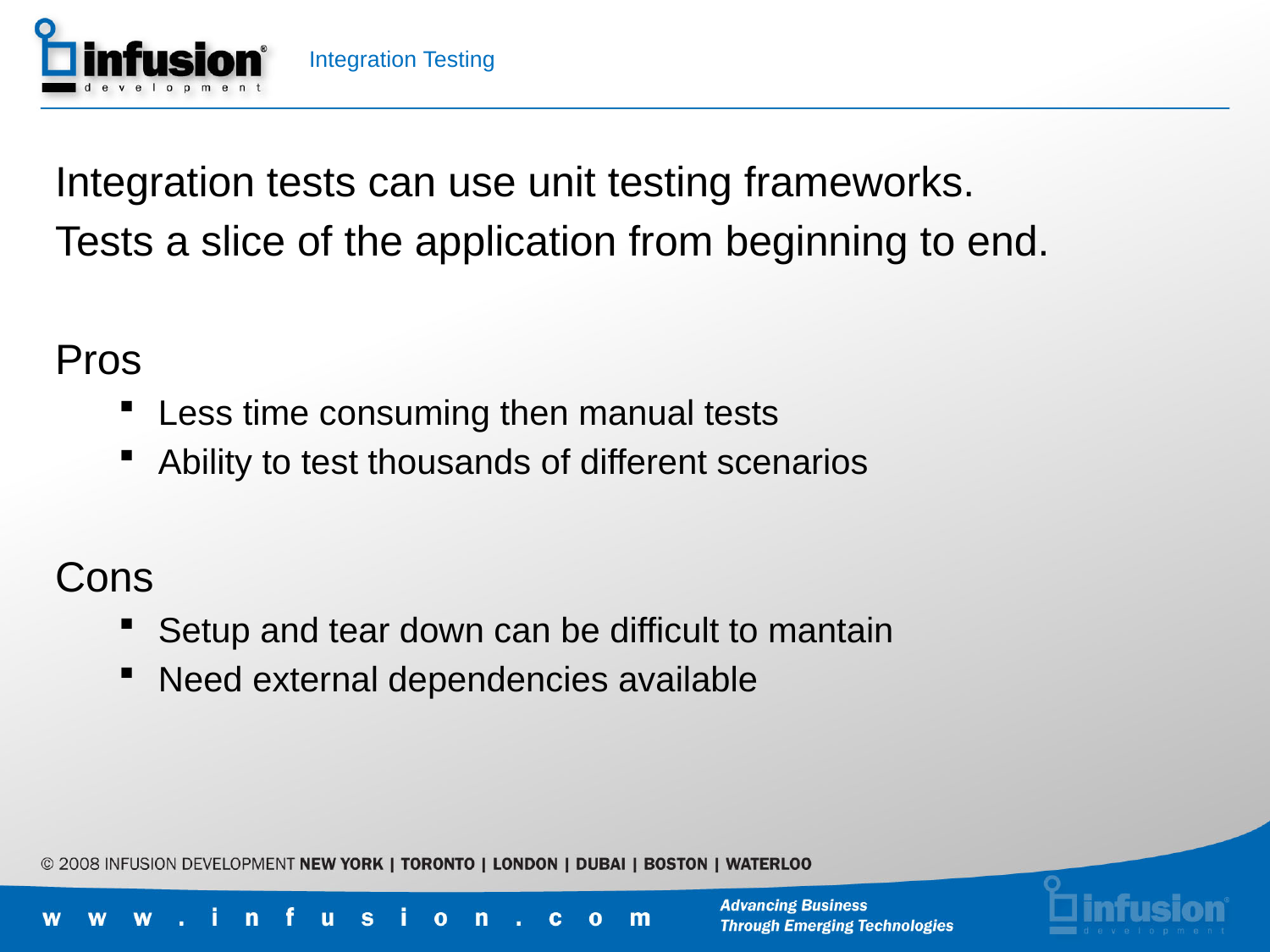

# Integration Testing
Integration tests can use unit testing frameworks.
Tests a slice of the application from beginning to end.

Pros
Less time consuming then manual tests
Ability to test thousands of different scenarios

Cons
Setup and tear down can be difficult to mantain
Need external dependencies available